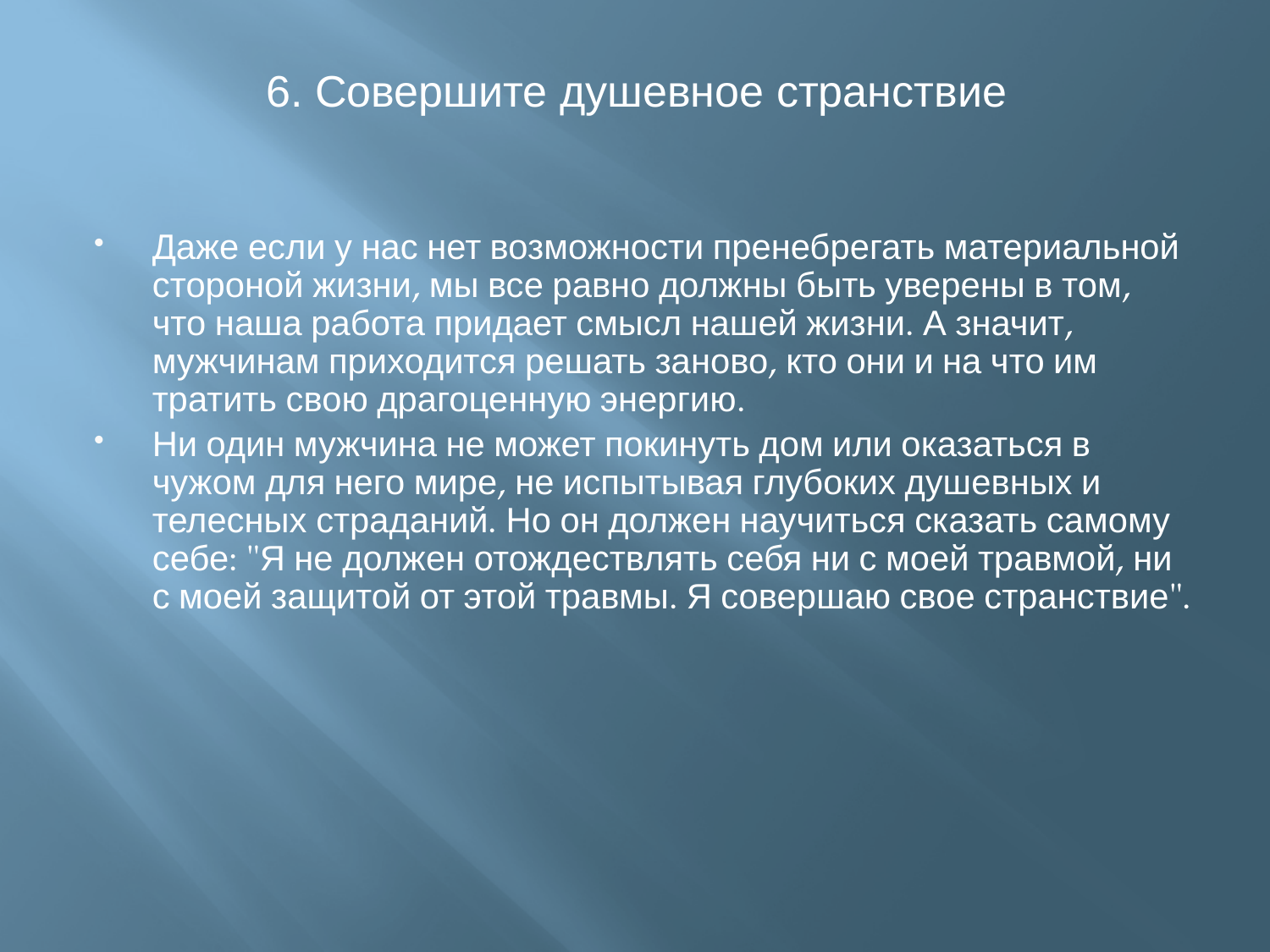

# 6. Совершите душевное странствие
Даже если у нас нет возможности пренебрегать материальной стороной жизни, мы все равно должны быть уверены в том, что наша работа придает смысл нашей жизни. А значит, мужчинам приходится решать заново, кто они и на что им тратить свою драгоценную энергию.
Ни один мужчина не может покинуть дом или оказаться в чужом для него мире, не испытывая глубоких душевных и телесных страданий. Но он должен научиться сказать самому себе: "Я не должен отождествлять себя ни с моей травмой, ни с моей защитой от этой травмы. Я совершаю свое странствие".